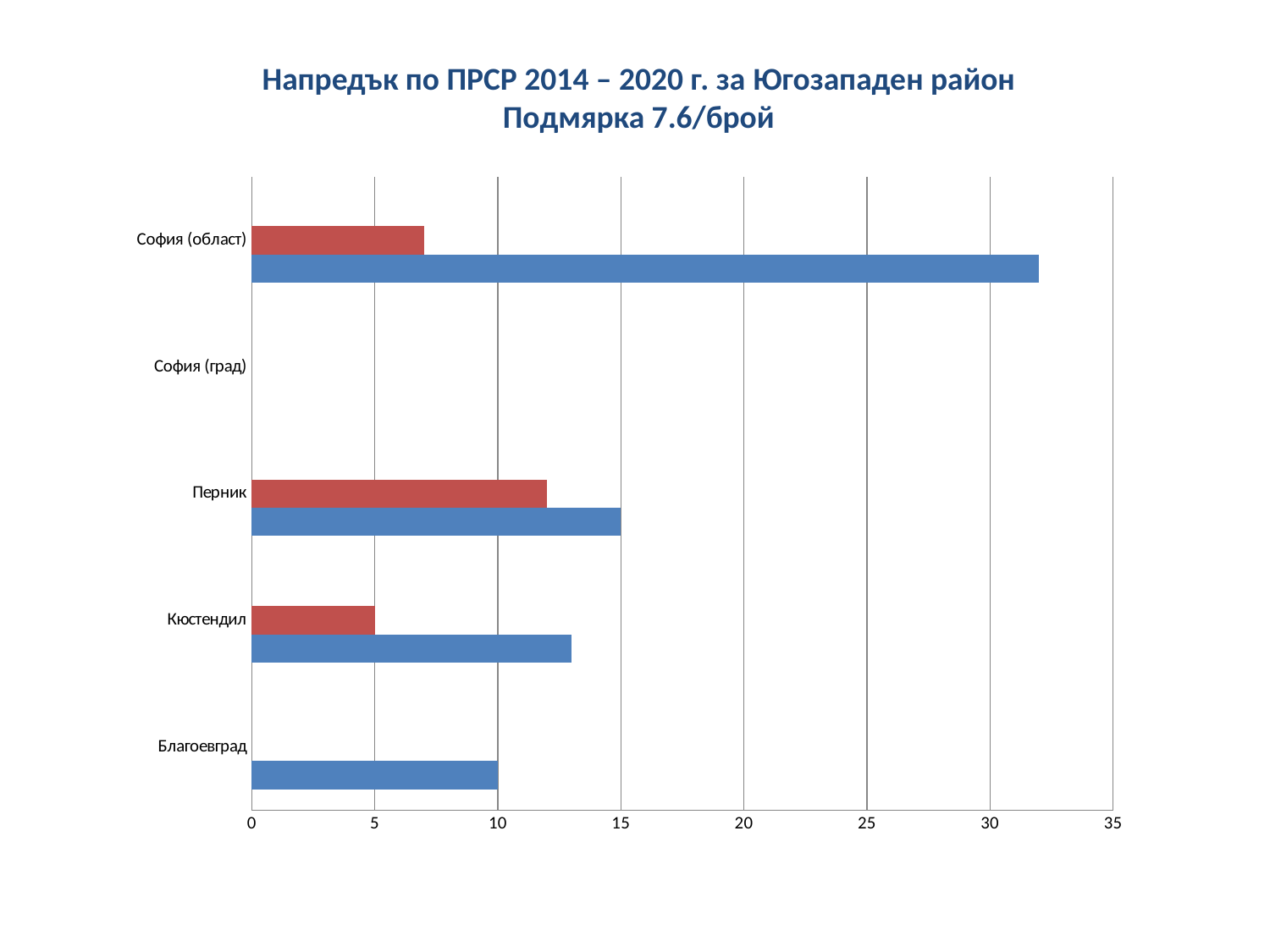

Напредък по ПРСР 2014 – 2020 г. за Югозападен район
Подмярка 7.6/брой

### Chart

| Category | Подмярка 7.6 Брой подадени проекти | Подмярка 7.6 Брой на подписаните договори | Подмярка 7.6 Приключили проекти брой |
|---|---|---|---|
| Благоевград | 10.0 | None | None |
| Кюстендил | 13.0 | 5.0 | None |
| Перник | 15.0 | 12.0 | None |
| София (град) | None | None | None |
| София (област) | 32.0 | 7.0 | None |